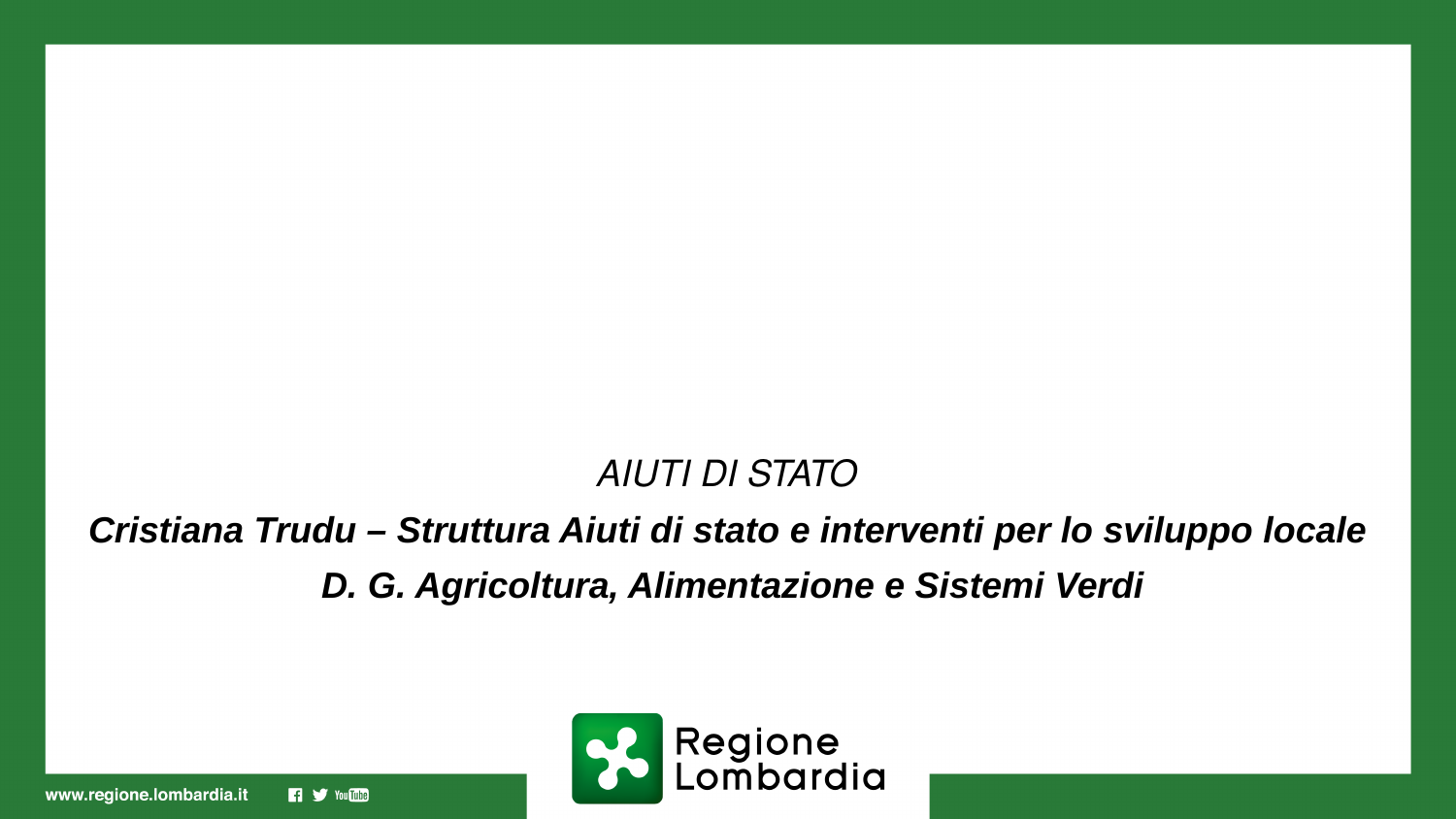

#
AIUTI DI STATO
Cristiana Trudu – Struttura Aiuti di stato e interventi per lo sviluppo locale
 D. G. Agricoltura, Alimentazione e Sistemi Verdi